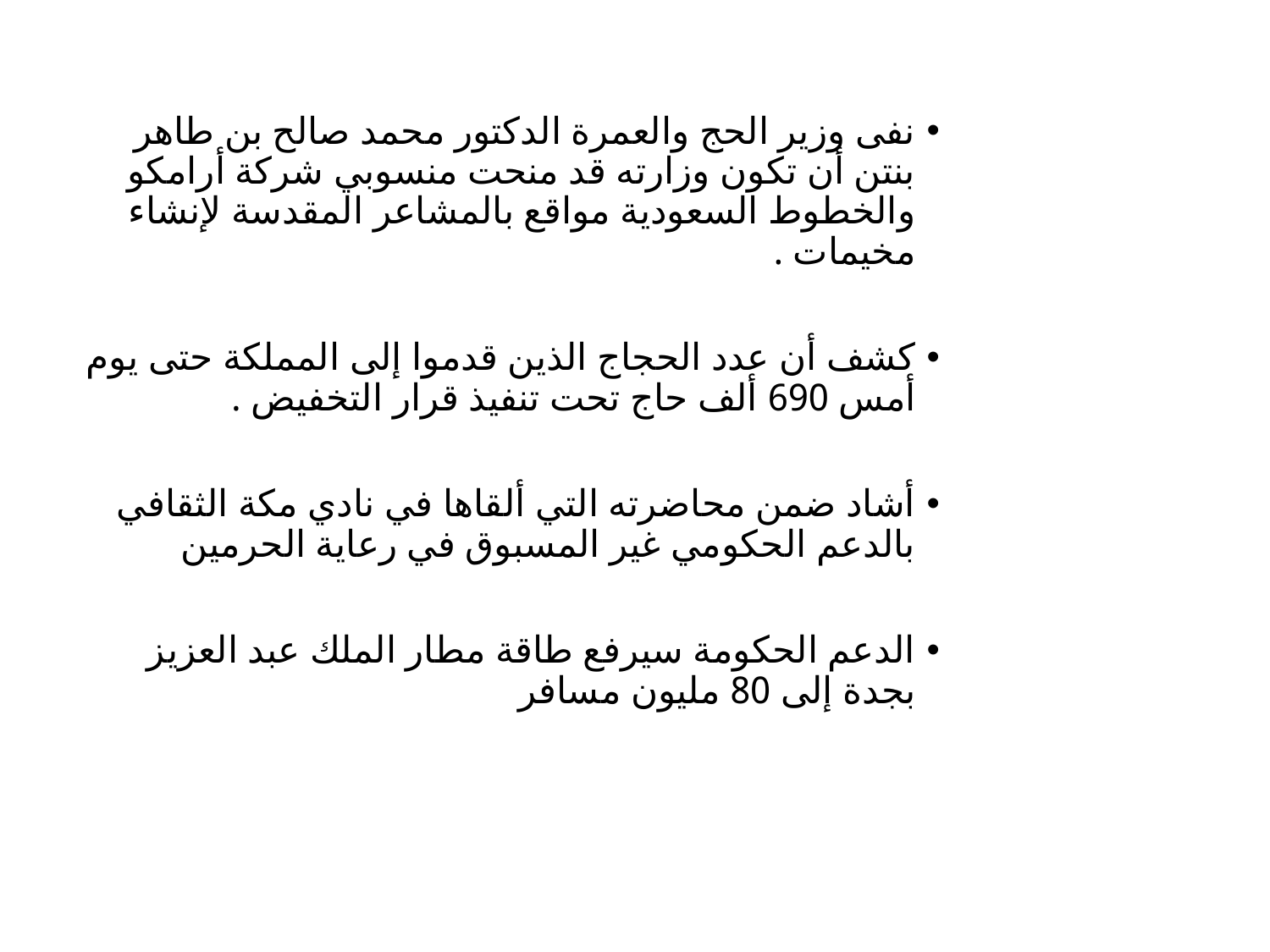

نفى وزير الحج والعمرة الدكتور محمد صالح بن طاهر بنتن أن تكون وزارته قد منحت منسوبي شركة أرامكو والخطوط السعودية مواقع بالمشاعر المقدسة لإنشاء مخيمات .

كشف أن عدد الحجاج الذين قدموا إلى المملكة حتى يوم أمس 690 ألف حاج تحت تنفيذ قرار التخفيض .

أشاد ضمن محاضرته التي ألقاها في نادي مكة الثقافي بالدعم الحكومي غير المسبوق في رعاية الحرمين

الدعم الحكومة سيرفع طاقة مطار الملك عبد العزيز بجدة إلى 80 مليون مسافر